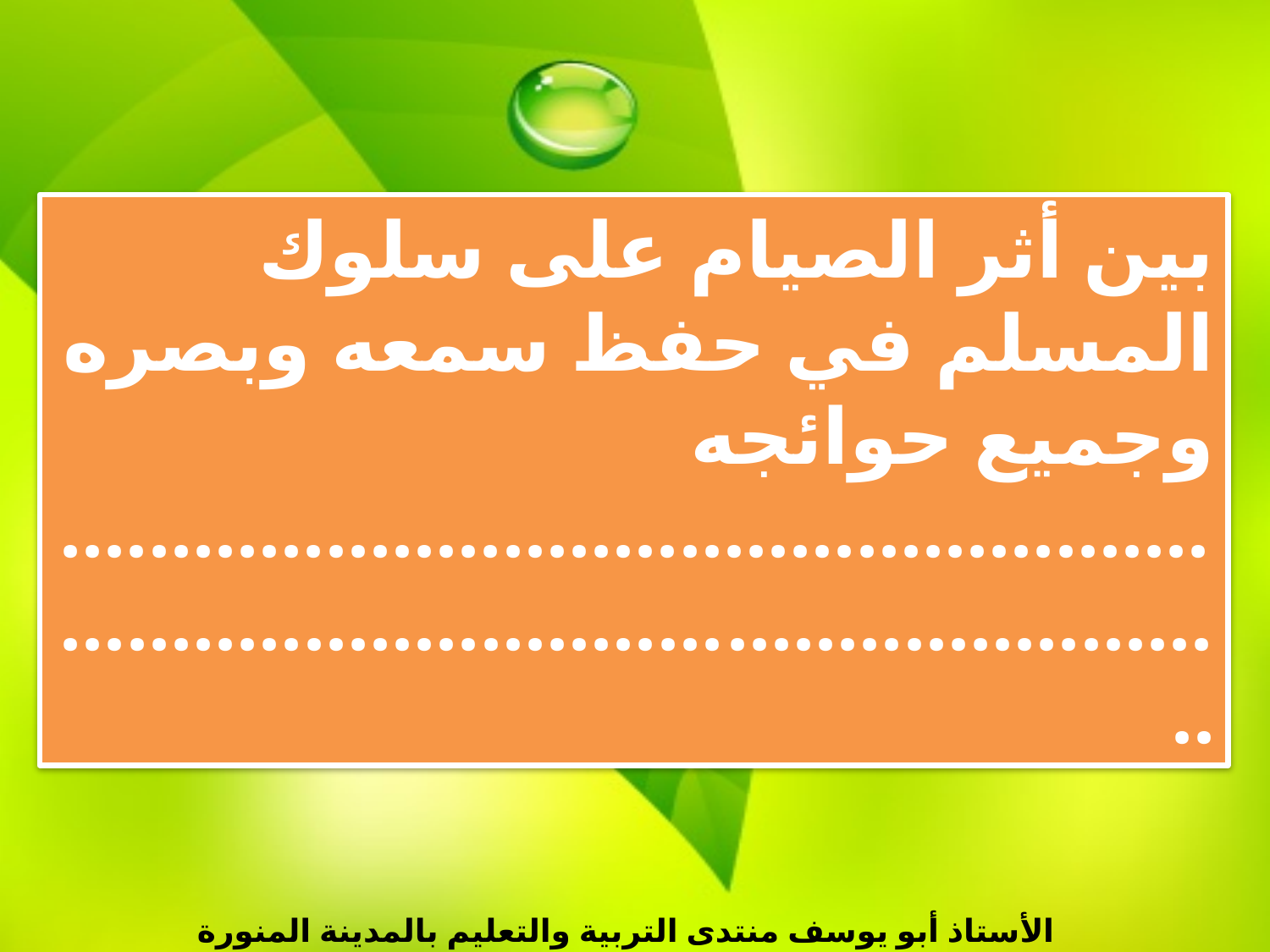

بين أثر الصيام على سلوك المسلم في حفظ سمعه وبصره وجميع حوائجه
..........................................................................................................
الأستاذ أبو يوسف منتدى التربية والتعليم بالمدينة المنورة